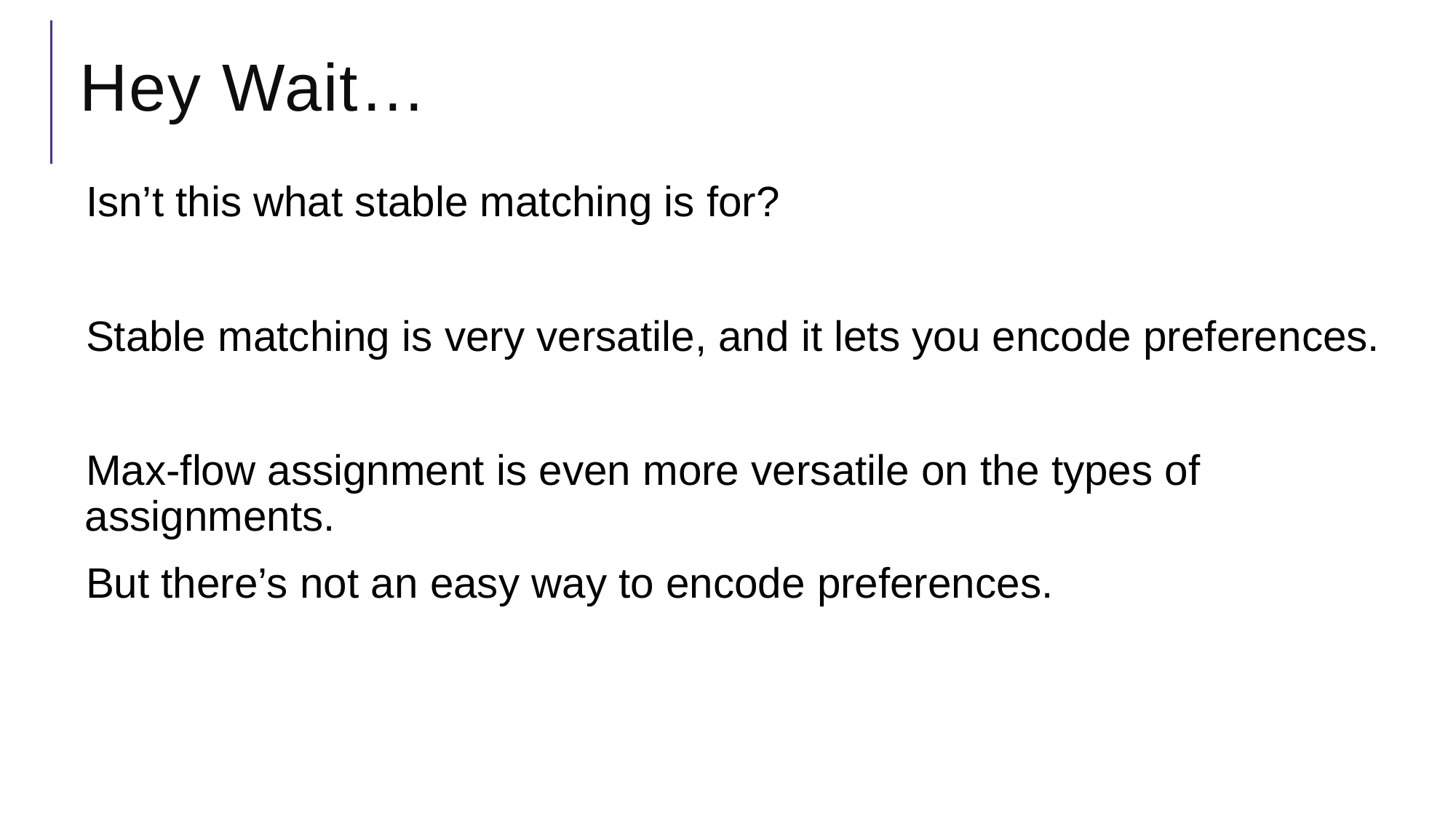

# Hey Wait…
Isn’t this what stable matching is for?

Stable matching is very versatile, and it lets you encode preferences.

Max-flow assignment is even more versatile on the types of assignments.
But there’s not an easy way to encode preferences.